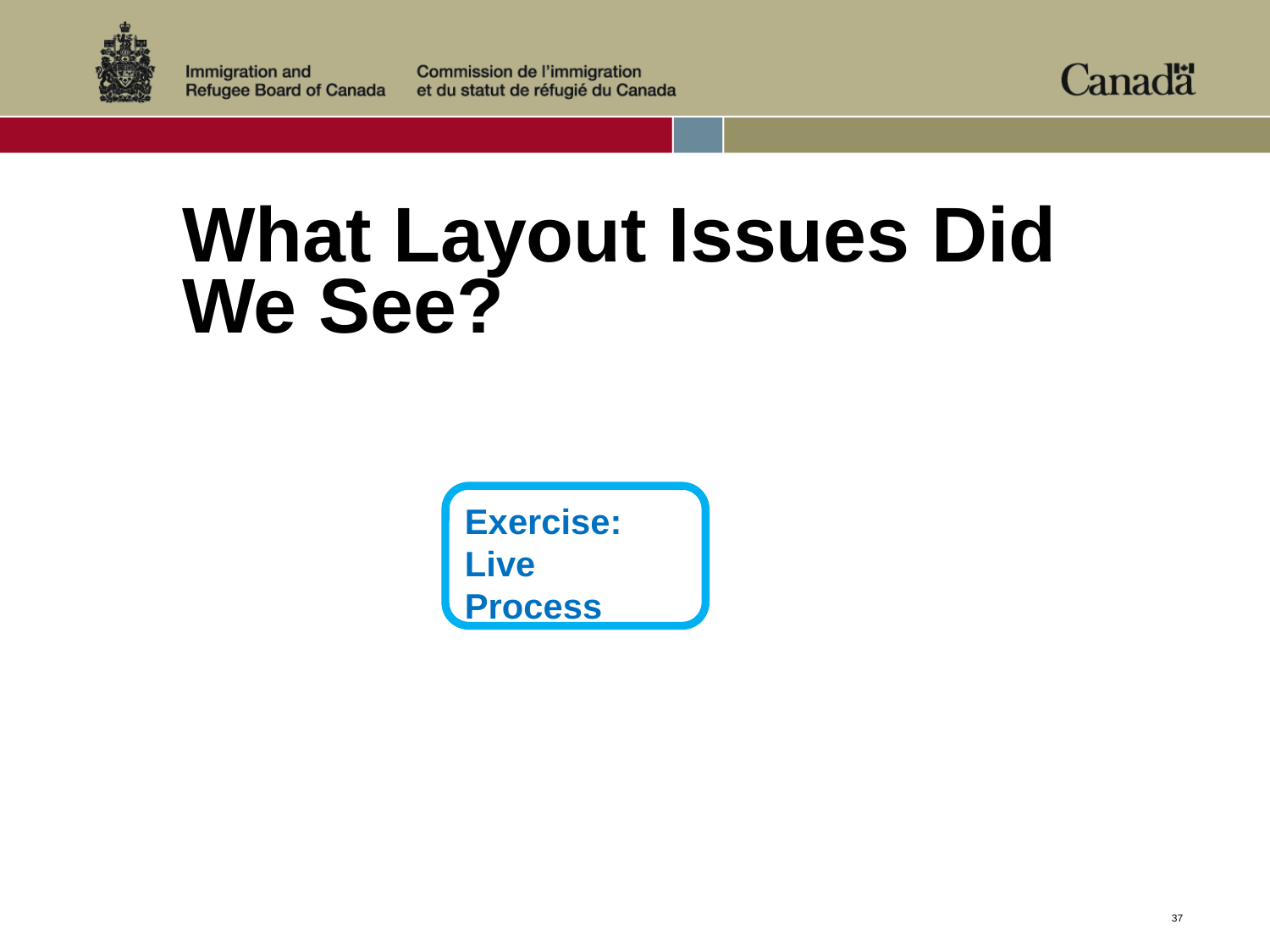

# What Layout Issues Did We See?
Exercise:
Live
Process
37